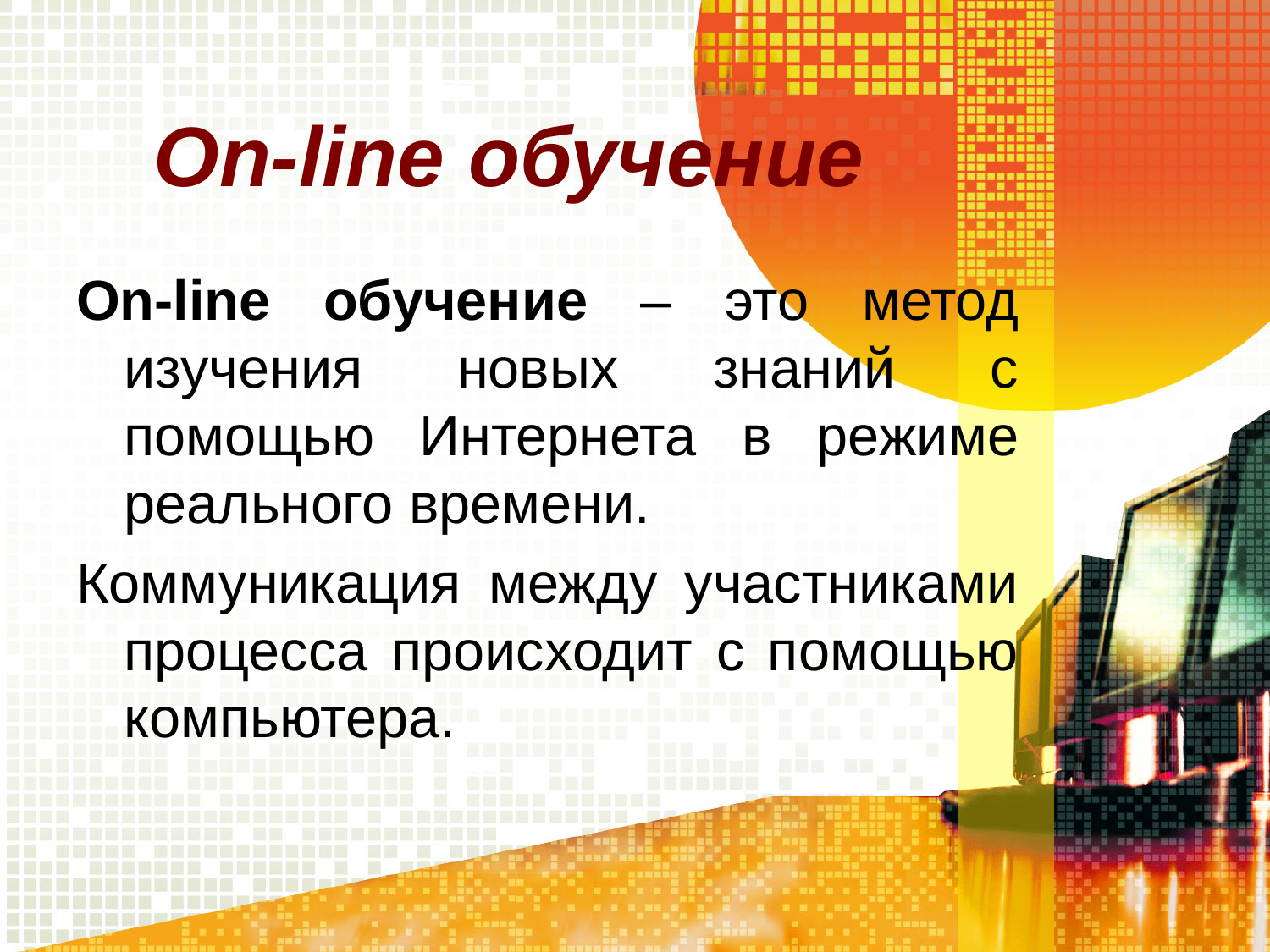

# Оn-line обучение
On-line обучение – это метод изучения новых знаний с помощью Интернета в режиме реального времени.
Коммуникация между участниками процесса происходит с помощью компьютера.